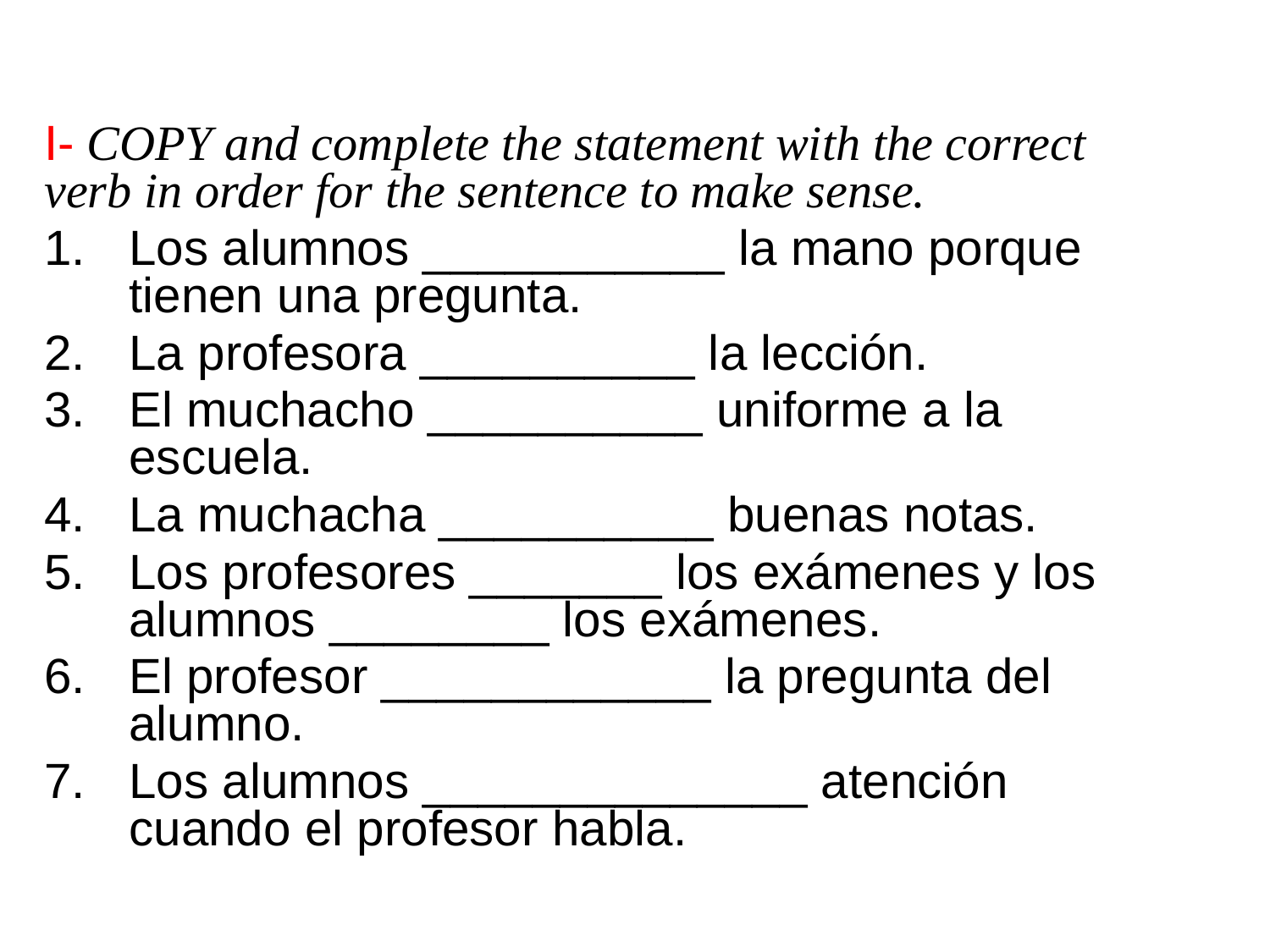

I- COPY and complete the statement with the correct verb in order for the sentence to make sense.
Los alumnos ___________ la mano porque tienen una pregunta.
La profesora __________ la lección.
El muchacho __________ uniforme a la escuela.
La muchacha __________ buenas notas.
Los profesores _______ los exámenes y los alumnos ________ los exámenes.
El profesor ____________ la pregunta del alumno.
Los alumnos ______________ atención cuando el profesor habla.